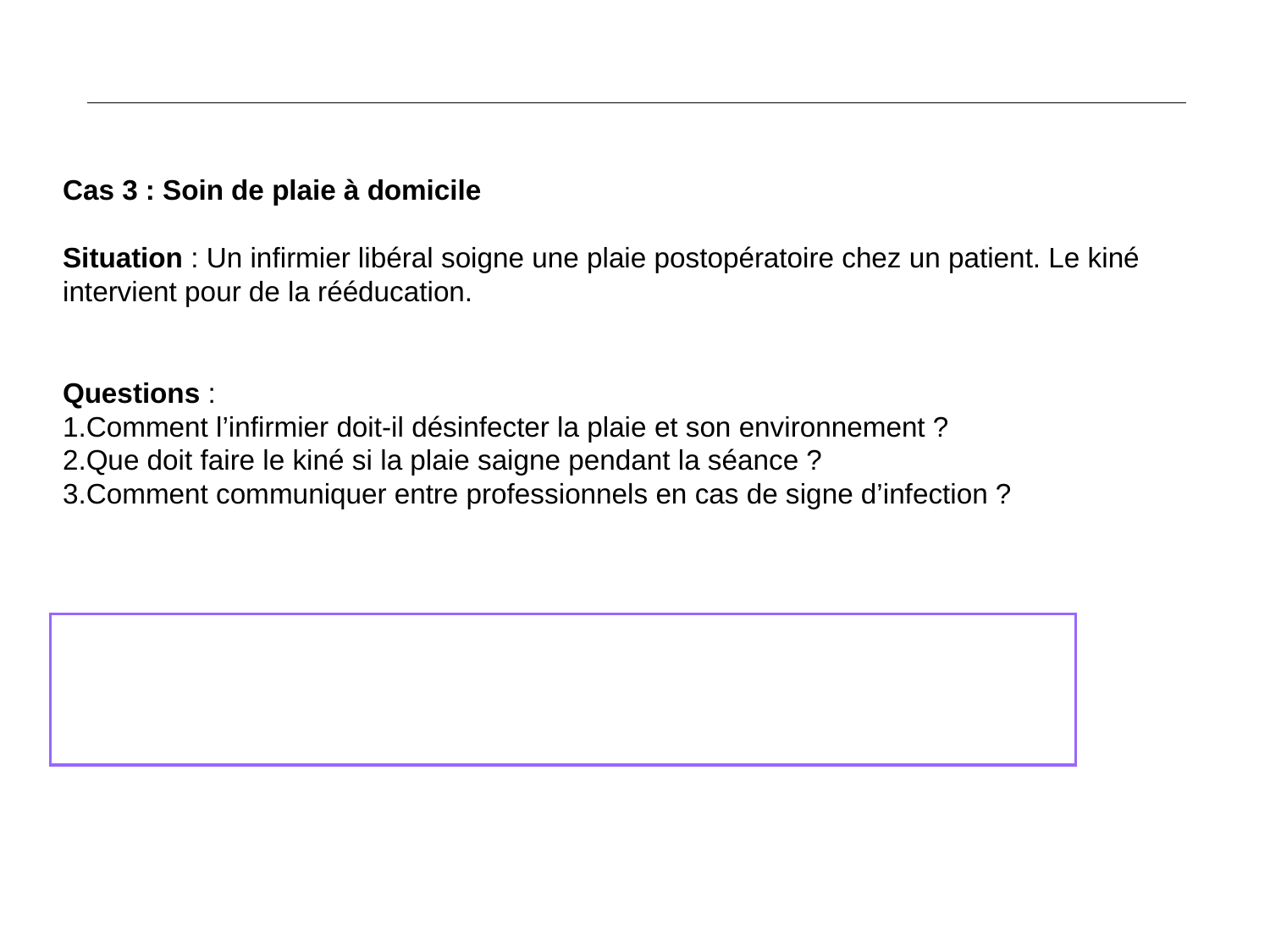

Cas 3 : Soin de plaie à domicile

Situation : Un infirmier libéral soigne une plaie postopératoire chez un patient. Le kiné intervient pour de la rééducation.

Questions :
Comment l’infirmier doit-il désinfecter la plaie et son environnement ?
Que doit faire le kiné si la plaie saigne pendant la séance ?
Comment communiquer entre professionnels en cas de signe d’infection ?

Réponses attendues :
Utiliser des gants stériles et un antiseptique adapté.
Arrêter la séance et orienter vers le médecin si infection.
Utiliser un carnet de liaison ou un dossier partagé pour noter les observations.